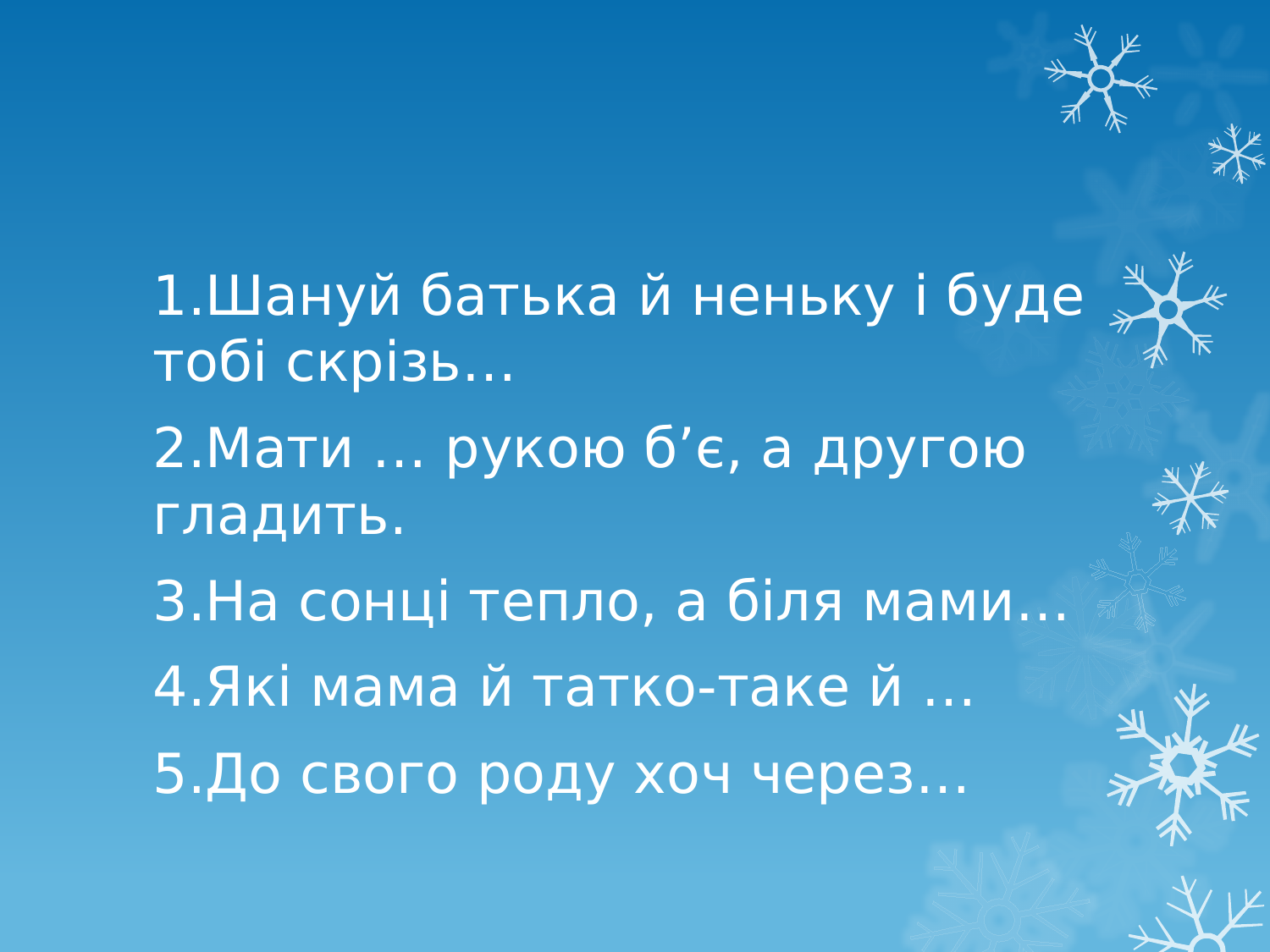

1.Шануй батька й неньку і буде тобі скрізь…
2.Мати … рукою б’є, а другою гладить.
3.На сонці тепло, а біля мами…
4.Які мама й татко-таке й …
5.До свого роду хоч через…